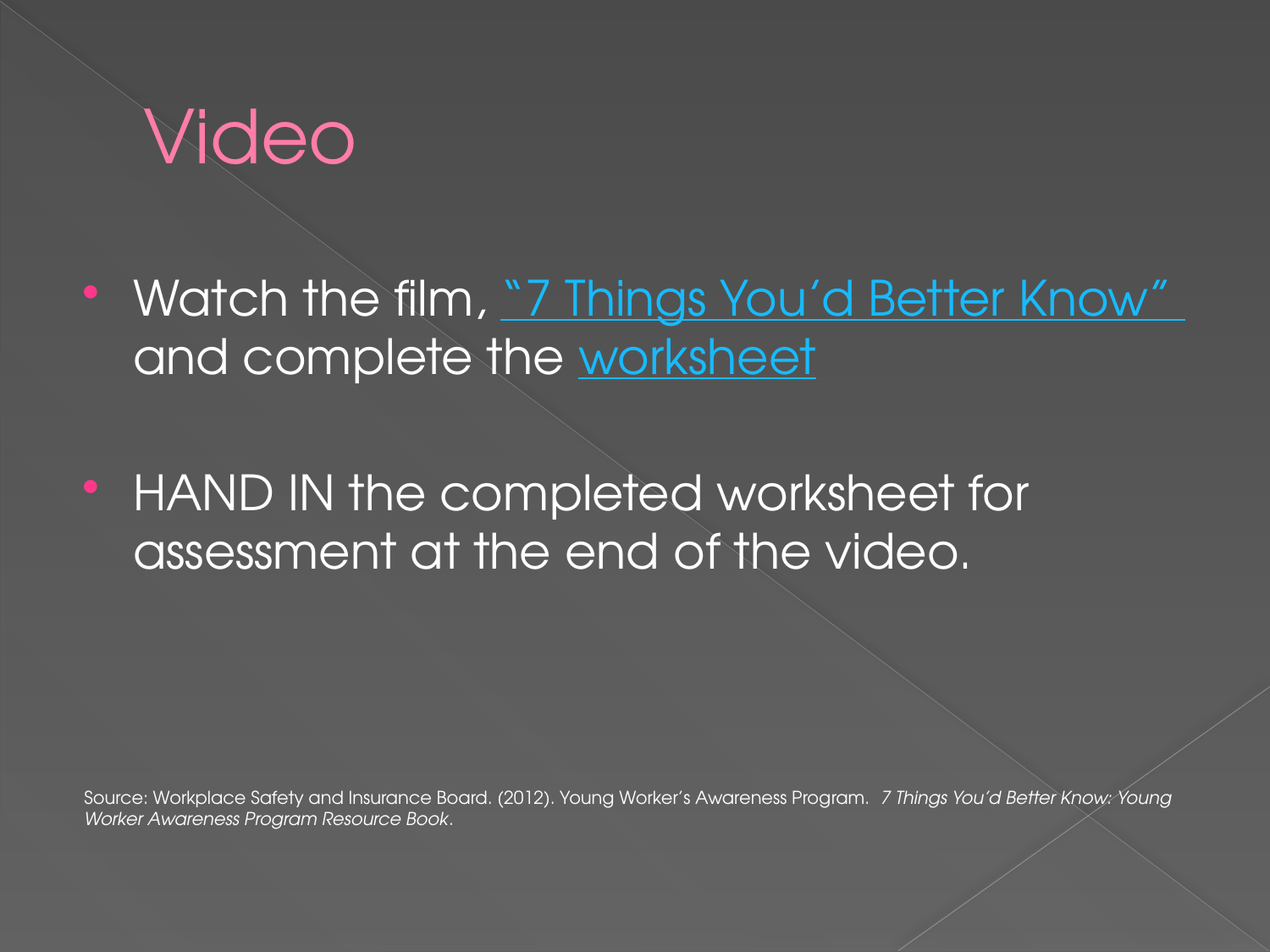

# Video
Watch the film, “7 Things You’d Better Know” and complete the worksheet

HAND IN the completed worksheet for assessment at the end of the video.

Source: Workplace Safety and Insurance Board. (2012). Young Worker’s Awareness Program.  7 Things You’d Better Know: Young Worker Awareness Program Resource Book.